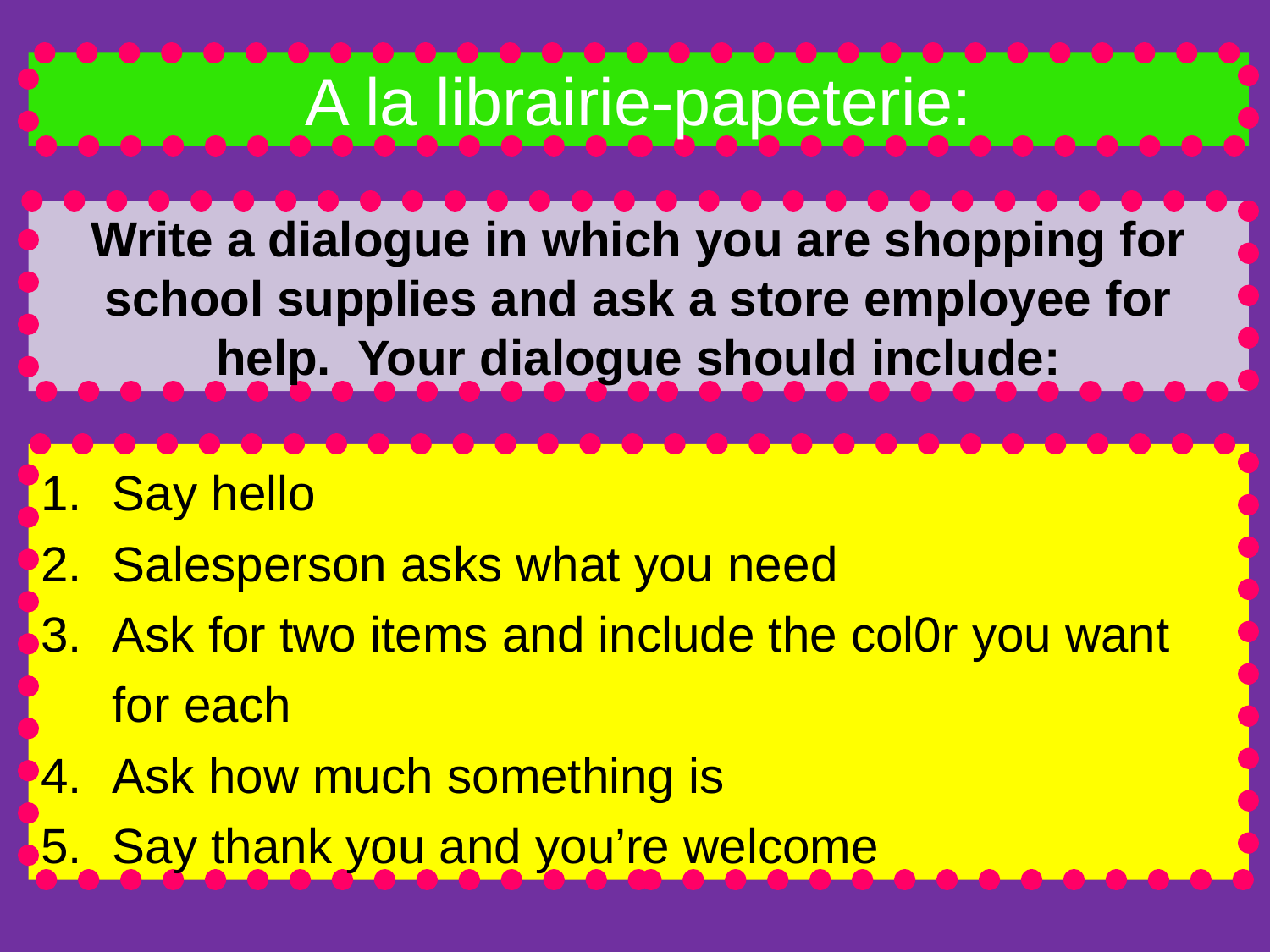

A la librairie-papeterie:
Write a dialogue in which you are shopping for school supplies and ask a store employee for help.  Your dialogue should include:
Say hello
Salesperson asks what you need
Ask for two items and include the col0r you want for each
Ask how much something is
Say thank you and you’re welcome